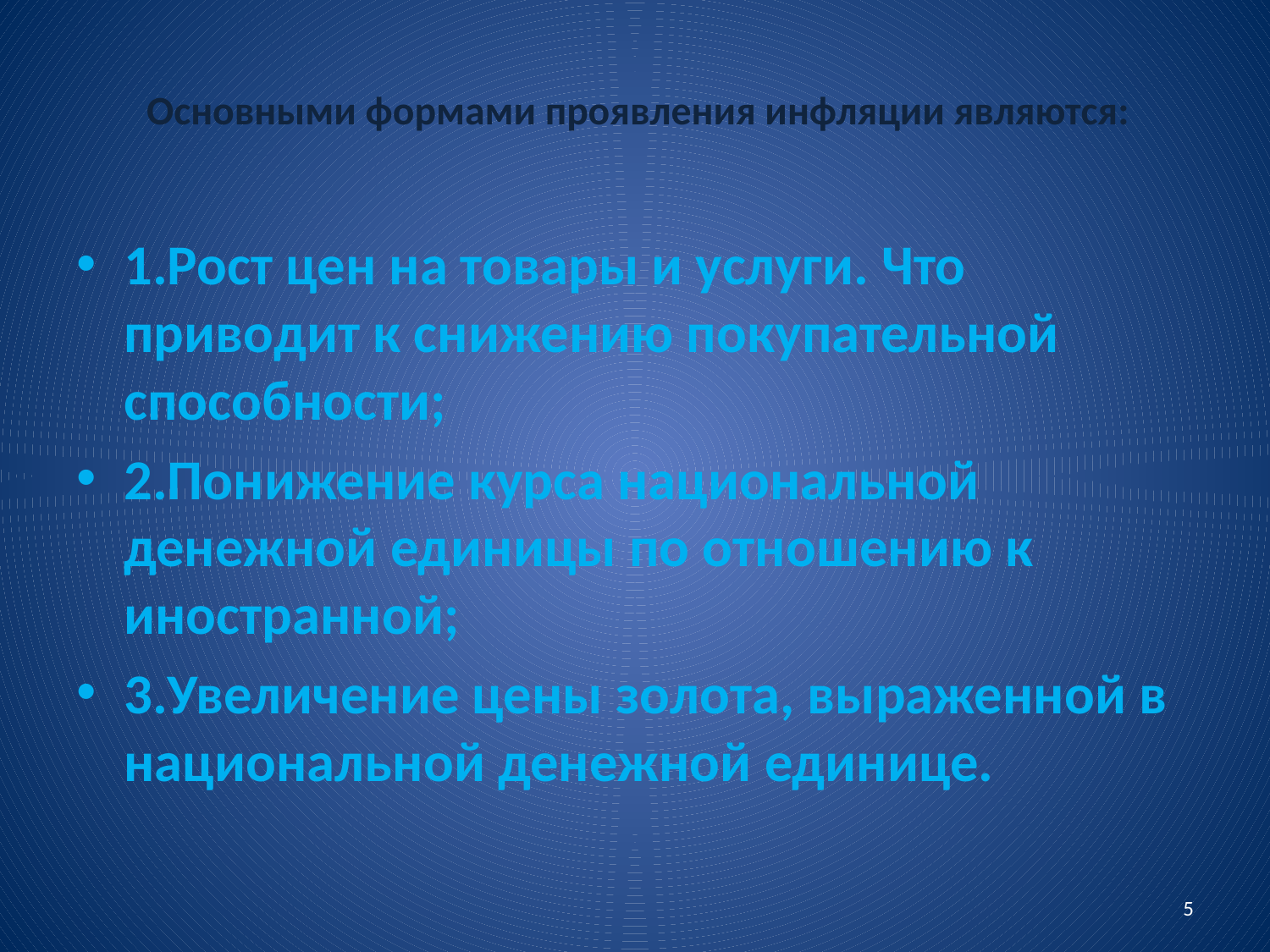

# Основными формами проявления инфляции являются:
1.Рост цен на товары и услуги. Что приводит к снижению покупательной способности;
2.Понижение курса национальной денежной единицы по отношению к иностранной;
3.Увеличение цены золота, выраженной в национальной денежной единице.

5